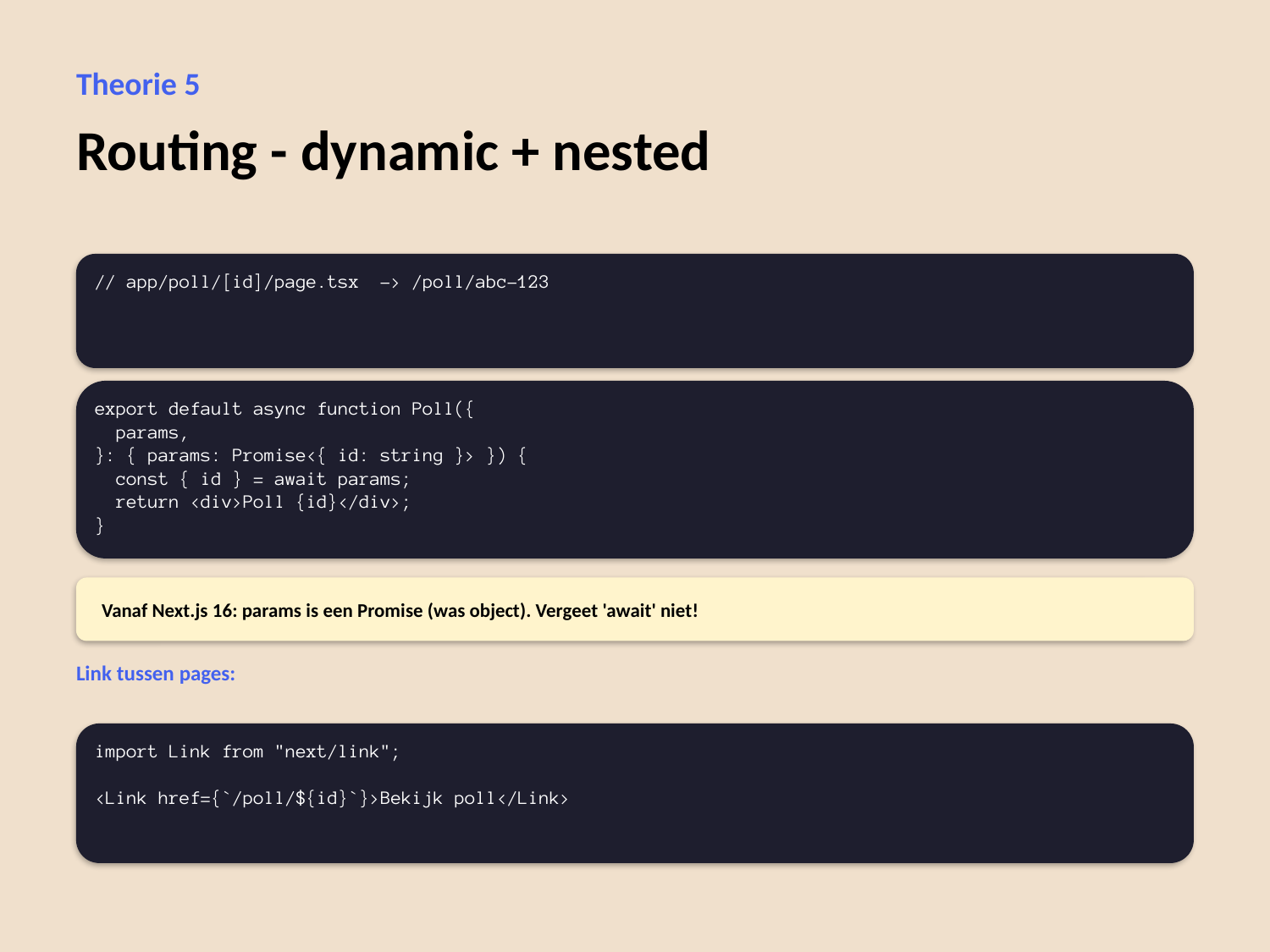

Theorie 5
Routing - dynamic + nested

// app/poll/[id]/page.tsx  -> /poll/abc-123

export default async function Poll({
  params,
}: { params: Promise<{ id: string }> }) {
  const { id } = await params;
  return <div>Poll {id}</div>;
}

Vanaf Next.js 16: params is een Promise (was object). Vergeet 'await' niet!
Link tussen pages:

import Link from "next/link";

<Link href={`/poll/${id}`}>Bekijk poll</Link>